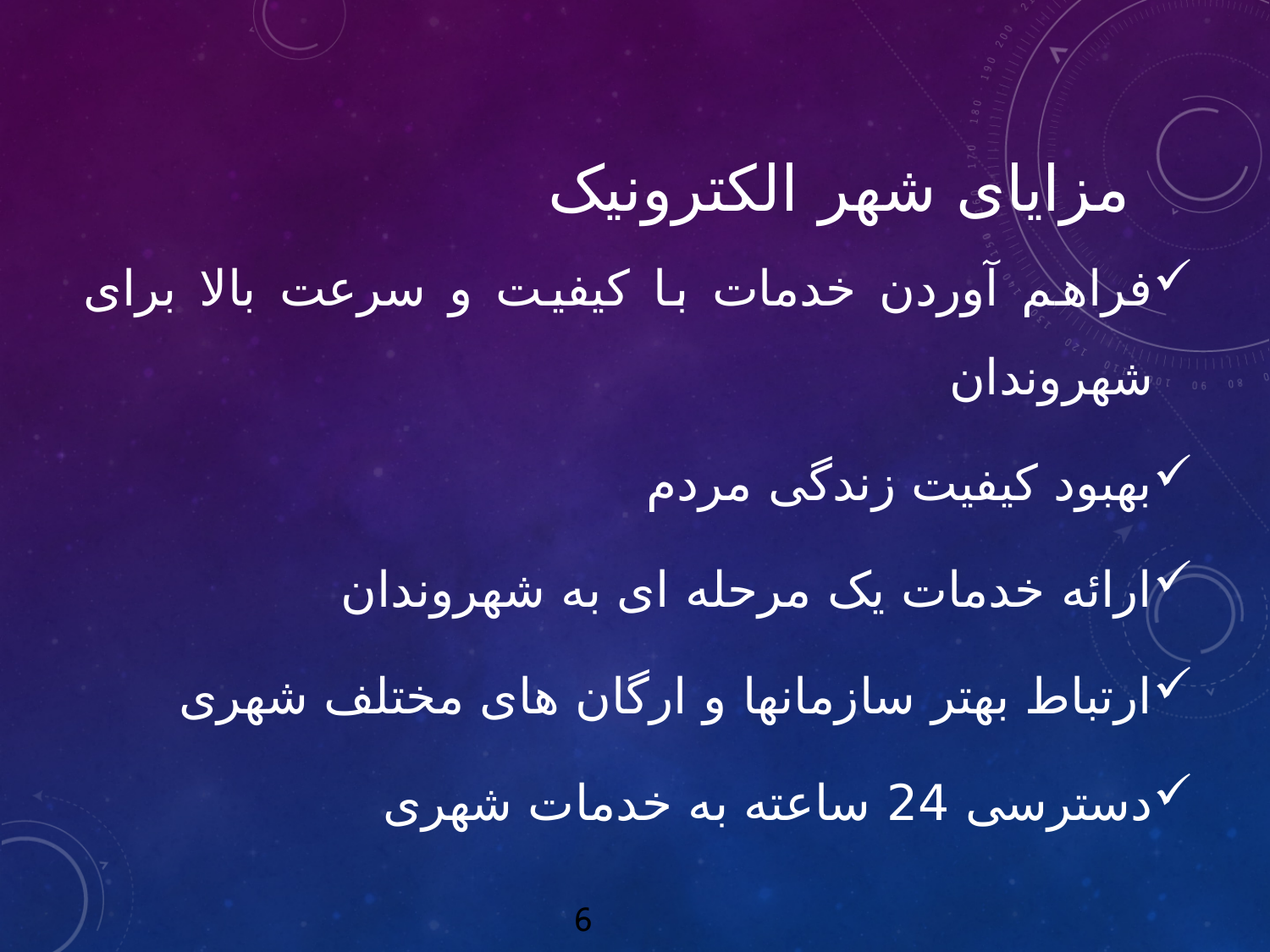

# مزایای شهر الکترونیک
فراهم آوردن خدمات با کیفیت و سرعت بالا برای شهروندان
بهبود کیفیت زندگی مردم
ارائه خدمات یک مرحله ای به شهروندان
ارتباط بهتر سازمانها و ارگان های مختلف شهری
دسترسی 24 ساعته به خدمات شهری
6